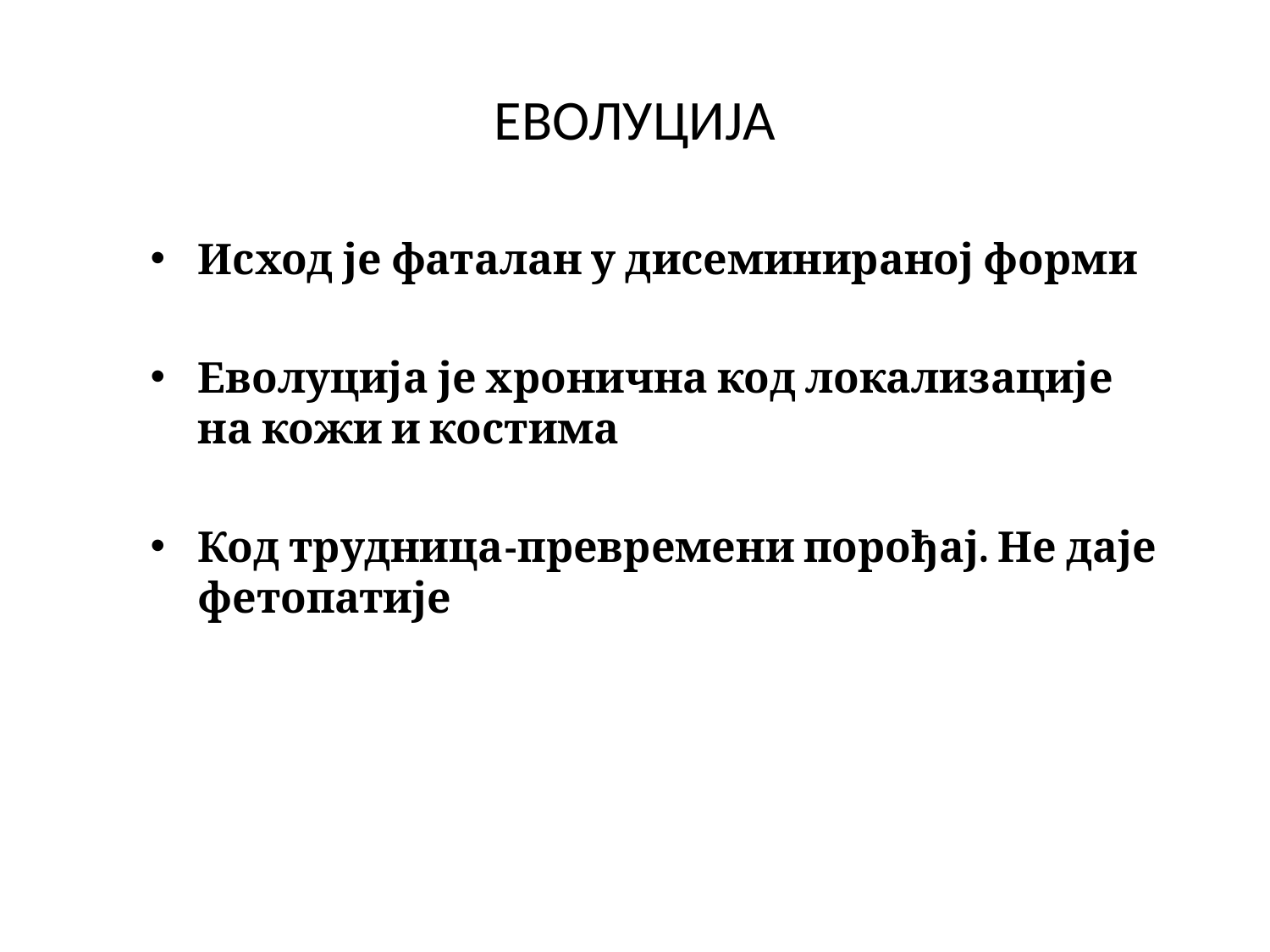

# ЕВОЛУЦИЈА
Исход је фаталан у дисеминираној форми

Еволуција је хронична код локализације на кожи и костима

Код трудница-превремени порођај. Не даје фетопатије